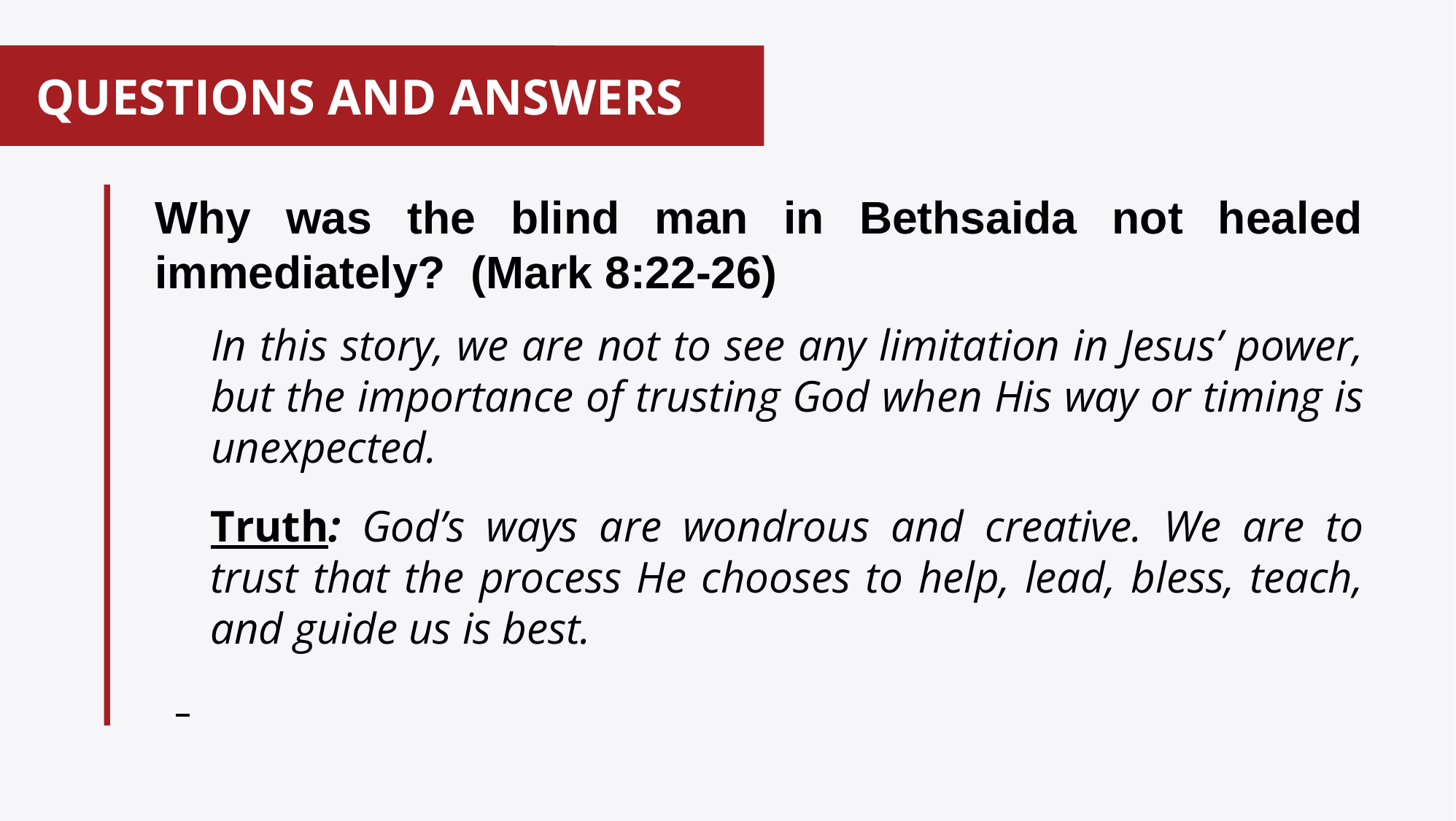

# QUESTIONS AND ANSWERS
Why was the blind man in Bethsaida not healed immediately?  (Mark 8:22-26)

In this story, we are not to see any limitation in Jesus’ power, but the importance of trusting God when His way or timing is unexpected.

Truth: God’s ways are wondrous and creative. We are to trust that the process He chooses to help, lead, bless, teach, and guide us is best.